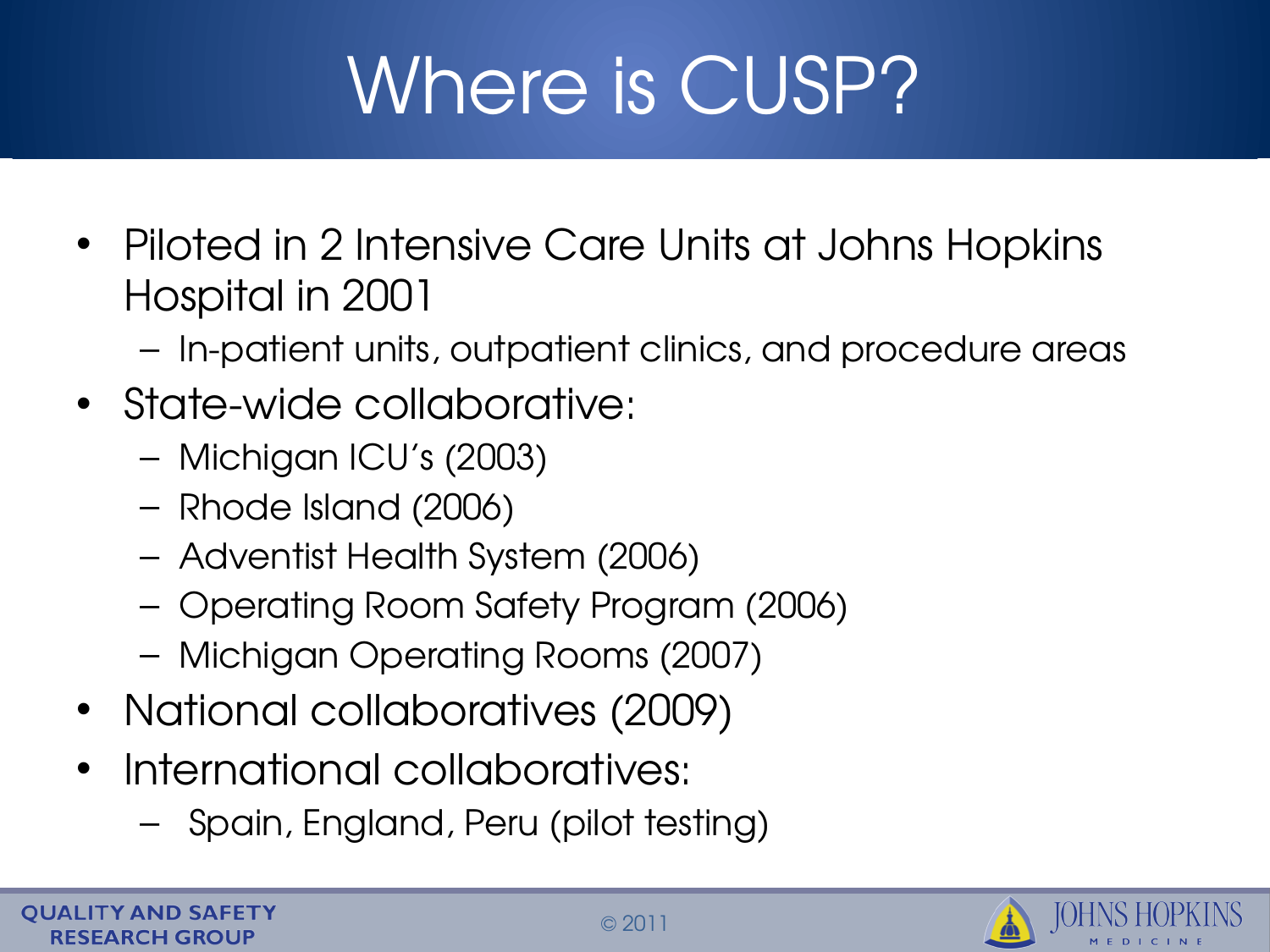

# Where is CUSP?
Piloted in 2 Intensive Care Units at Johns Hopkins Hospital in 2001
In-patient units, outpatient clinics, and procedure areas
State-wide collaborative:
Michigan ICU’s (2003)
Rhode Island (2006)
Adventist Health System (2006)
Operating Room Safety Program (2006)
Michigan Operating Rooms (2007)
National collaboratives (2009)
International collaboratives:
 Spain, England, Peru (pilot testing)